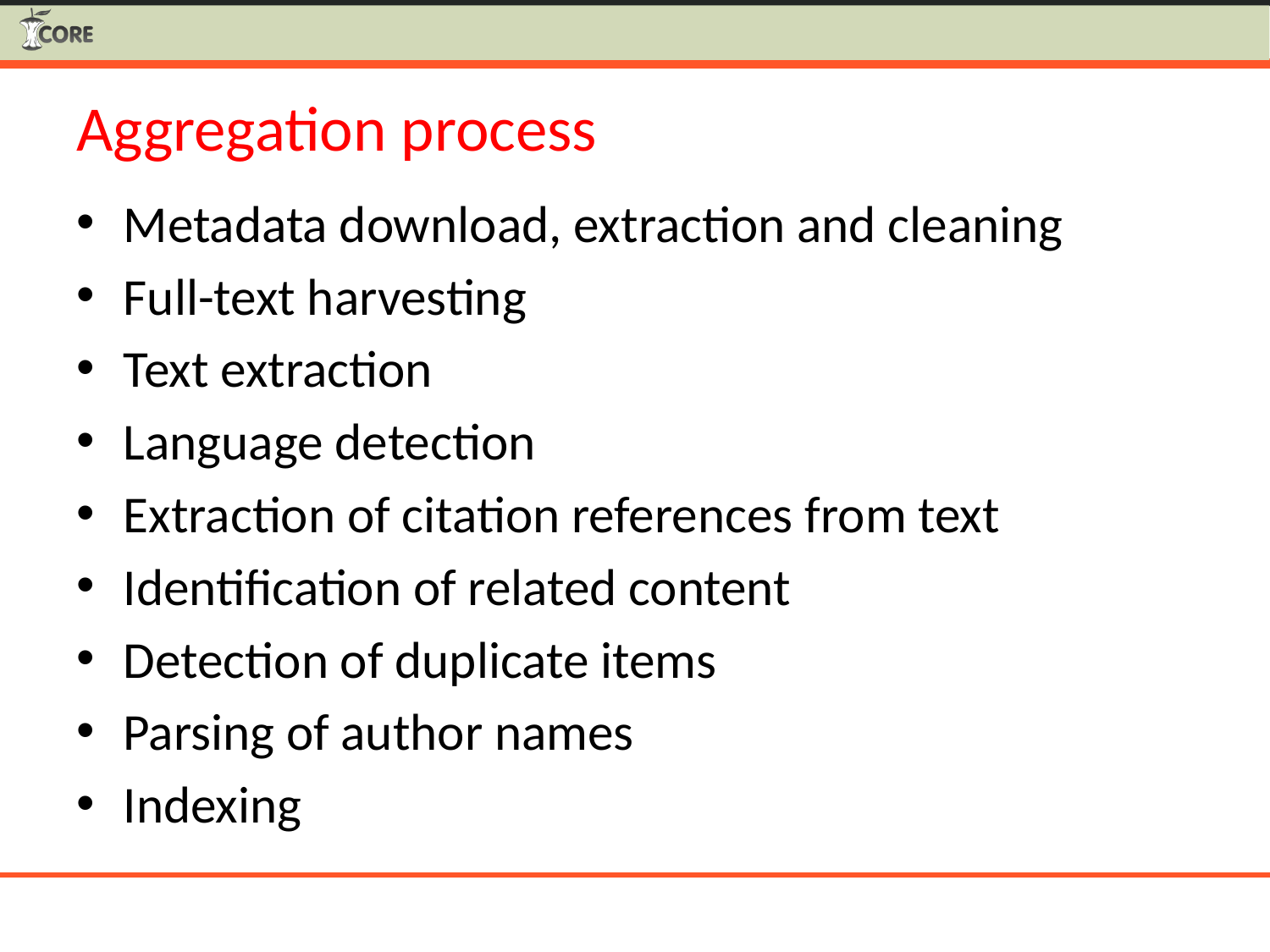

# Aggregation process
Metadata download, extraction and cleaning
Full-text harvesting
Text extraction
Language detection
Extraction of citation references from text
Identification of related content
Detection of duplicate items
Parsing of author names
Indexing